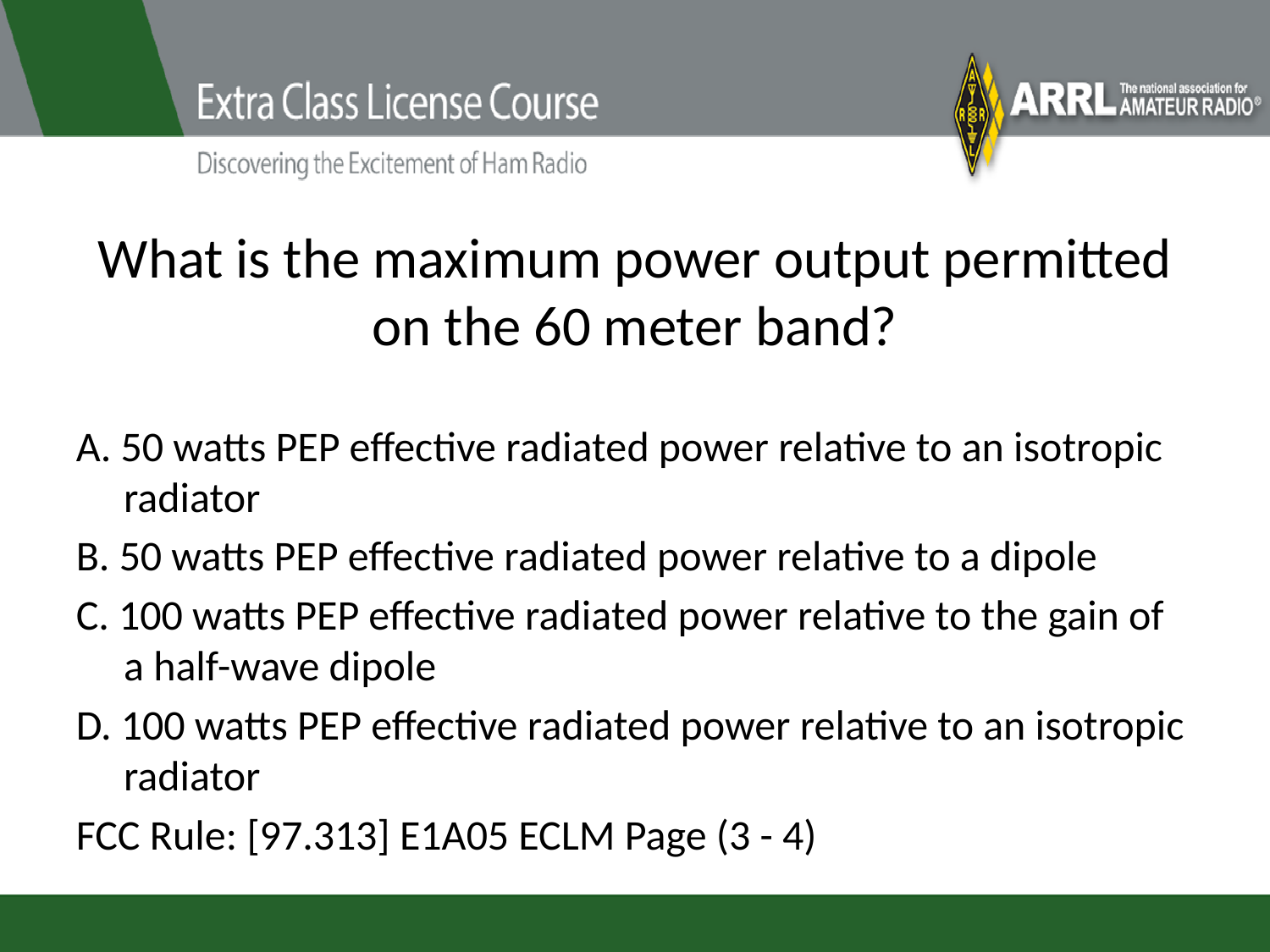

# What is the maximum power output permitted on the 60 meter band?
A. 50 watts PEP effective radiated power relative to an isotropic radiator
B. 50 watts PEP effective radiated power relative to a dipole
C. 100 watts PEP effective radiated power relative to the gain of a half-wave dipole
D. 100 watts PEP effective radiated power relative to an isotropic radiator
FCC Rule: [97.313] E1A05 ECLM Page (3 - 4)